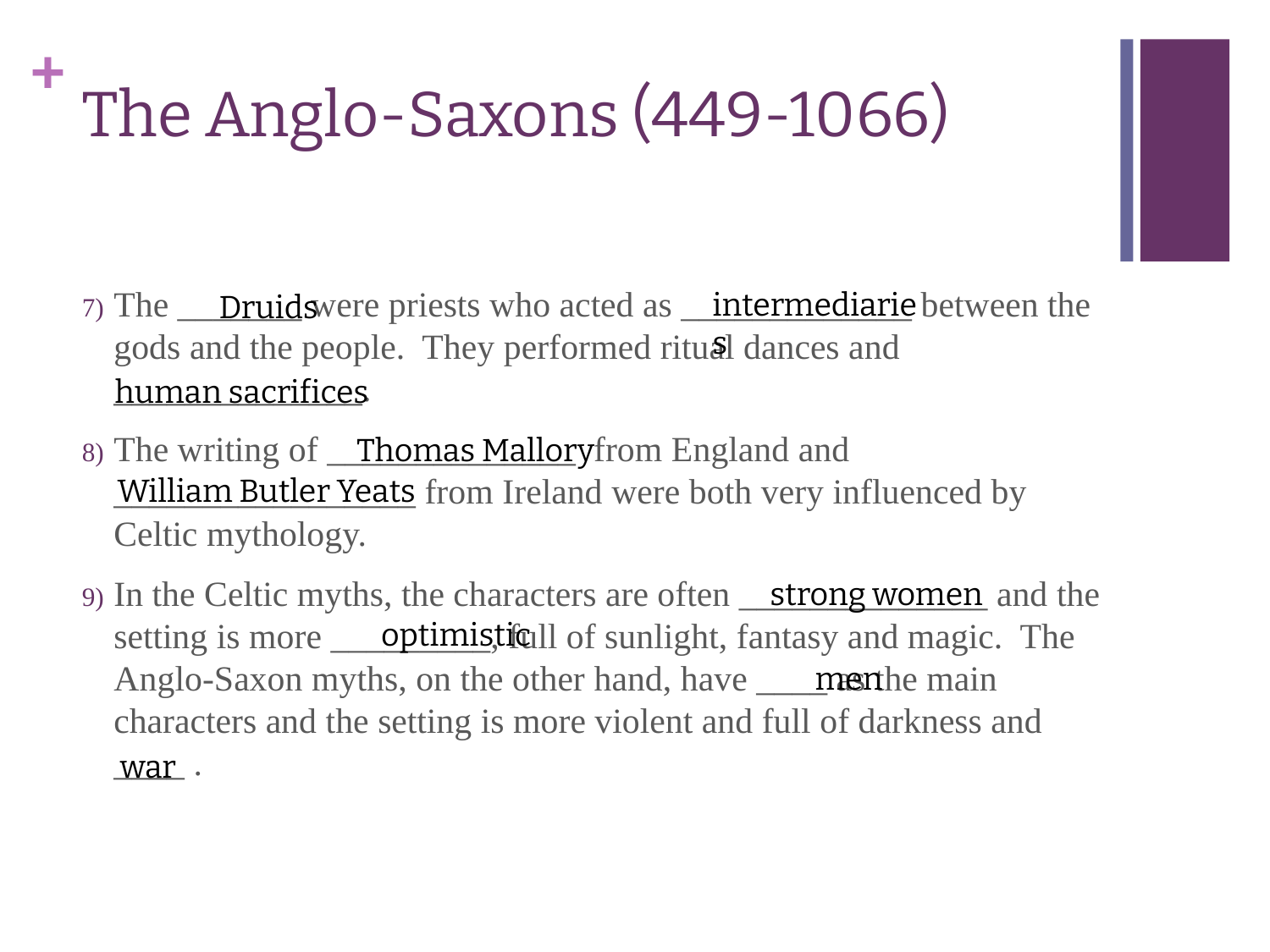

# The Anglo-Saxons (449-1066)
The _______ were priests who acted as _____________ between the gods and the people.  They performed ritual dances and ______________.
The writing of ______________  from England and _________________ from Ireland were both very influenced by Celtic mythology.
In the Celtic myths, the characters are often ______________ and the setting is more _________, full of sunlight, fantasy and magic.  The Anglo-Saxon myths, on the other hand, have ____ as the main characters and the setting is more violent and full of darkness and ____ .
intermediaries
Druids
human sacrifices
Thomas Mallory
William Butler Yeats
strong women
optimistic
men
war